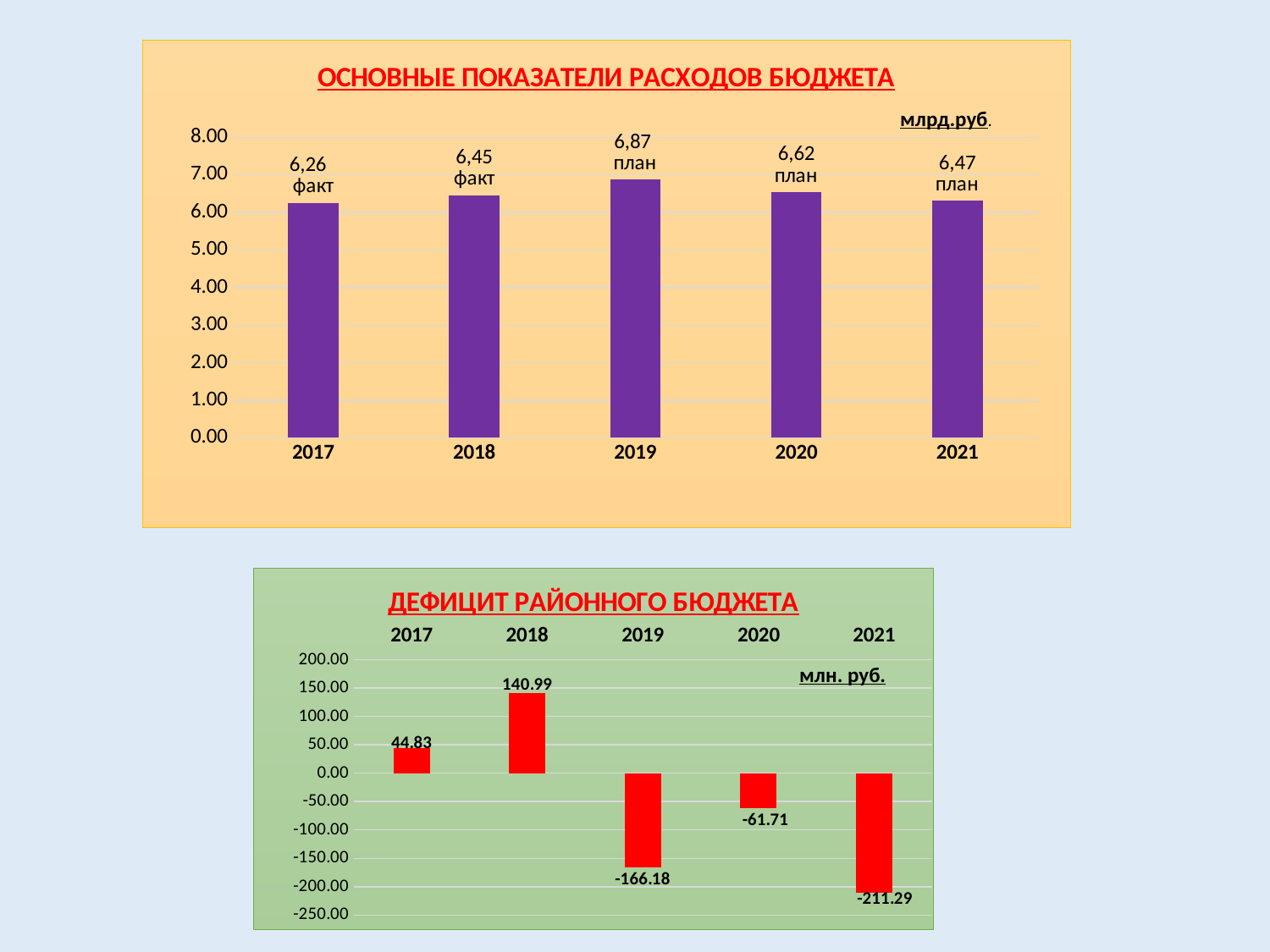

### Chart: ОСНОВНЫЕ ПОКАЗАТЕЛИ РАСХОДОВ БЮДЖЕТА

| Category | Столбец1 |
|---|---|
| 2017 | 6.26 |
| 2018 | 6.45 |
| 2019 | 6.87 |
| 2020 | 6.54 |
| 2021 | 6.31 |
млрд.руб.

### Chart: ДЕФИЦИТ РАЙОННОГО БЮДЖЕТА

| Category | Столбец1 |
|---|---|
| 2017 | 44.83 |
| 2018 | 140.99 |
| 2019 | -166.18 |
| 2020 | -61.71 |
| 2021 | -211.29 |
млн. руб.